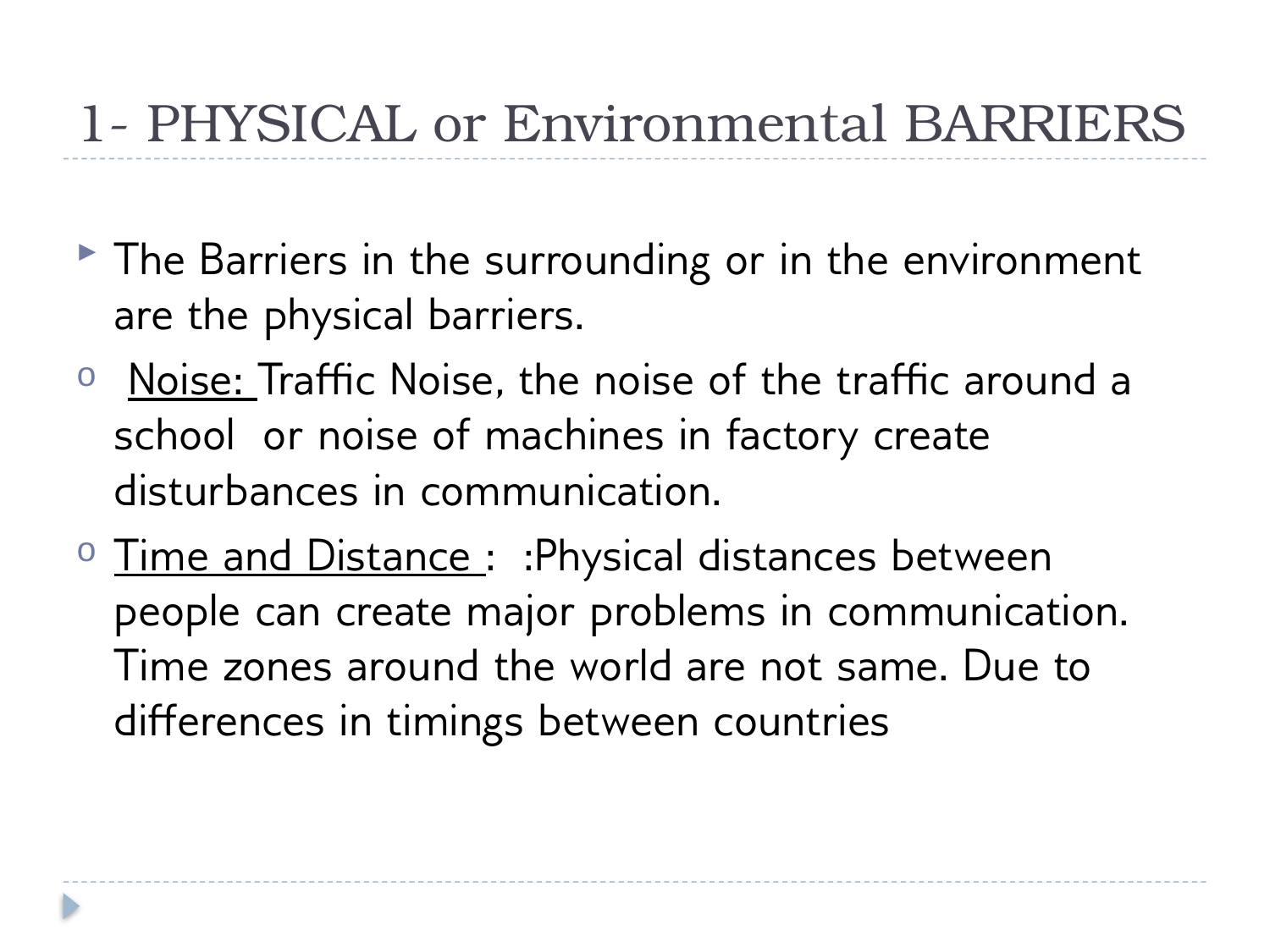

# 1- PHYSICAL or Environmental BARRIERS
The Barriers in the surrounding or in the environment are the physical barriers.
 Noise: Traffic Noise, the noise of the traffic around a school  or noise of machines in factory create disturbances in communication.
Time and Distance :  :Physical distances between people can create major problems in communication. Time zones around the world are not same. Due to differences in timings between countries